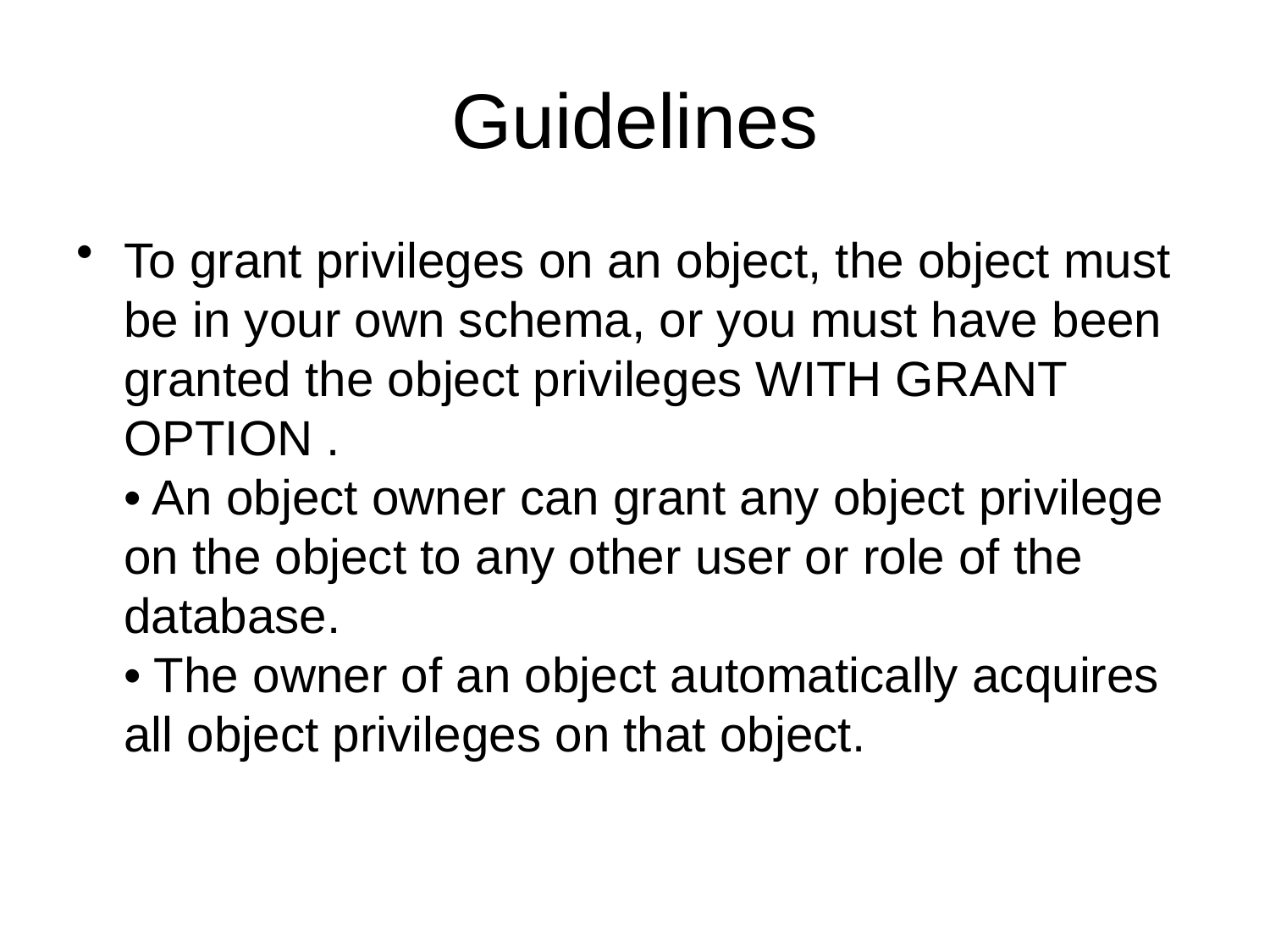

# Guidelines
To grant privileges on an object, the object must be in your own schema, or you must have been granted the object privileges WITH GRANT OPTION .
• An object owner can grant any object privilege on the object to any other user or role of the database.
• The owner of an object automatically acquires all object privileges on that object.